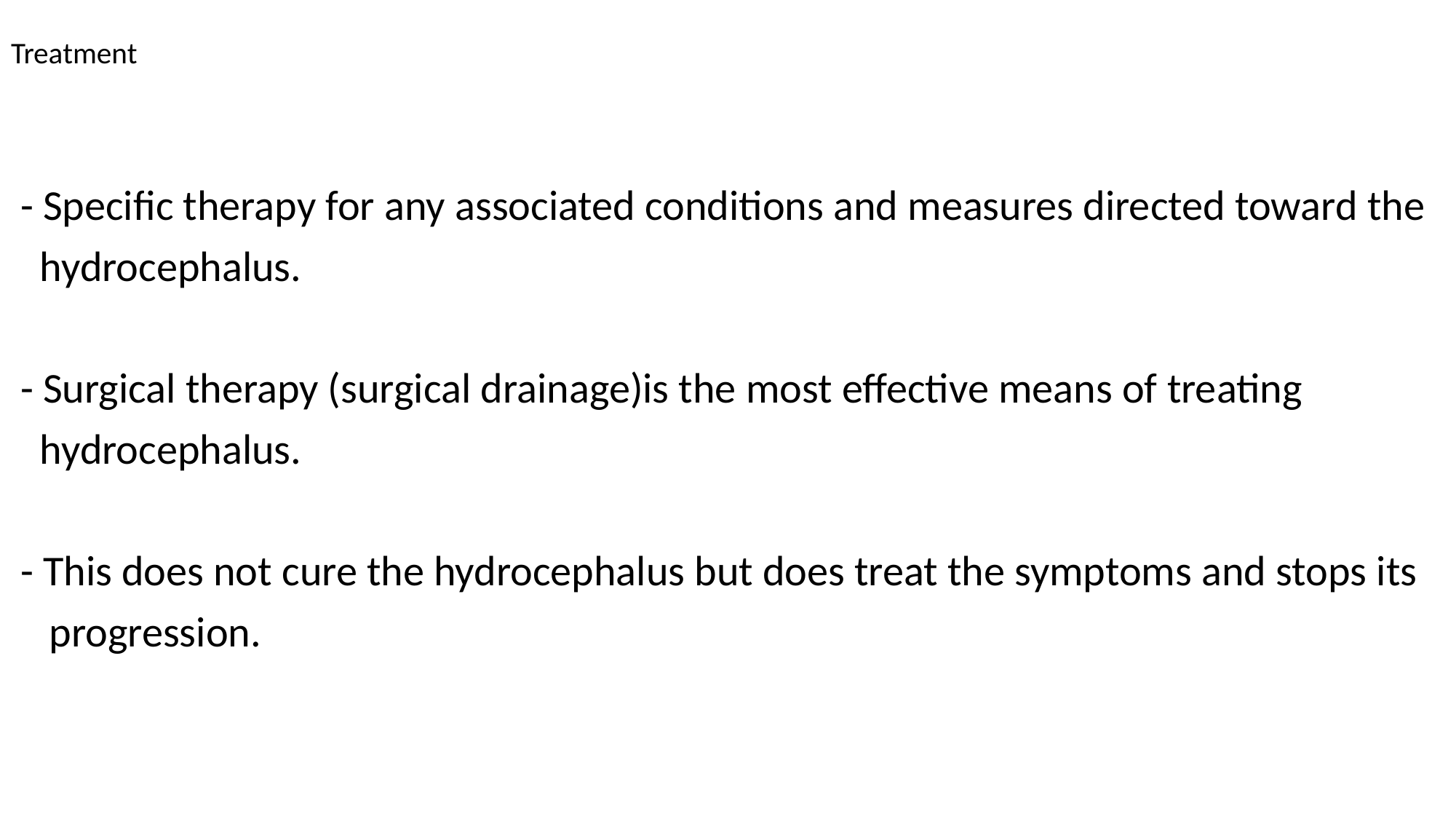

# Treatment

 - Specific therapy for any associated conditions and measures directed toward the
   hydrocephalus.

 - Surgical therapy (surgical drainage)is the most effective means of treating
   hydrocephalus.

 - This does not cure the hydrocephalus but does treat the symptoms and stops its
    progression.